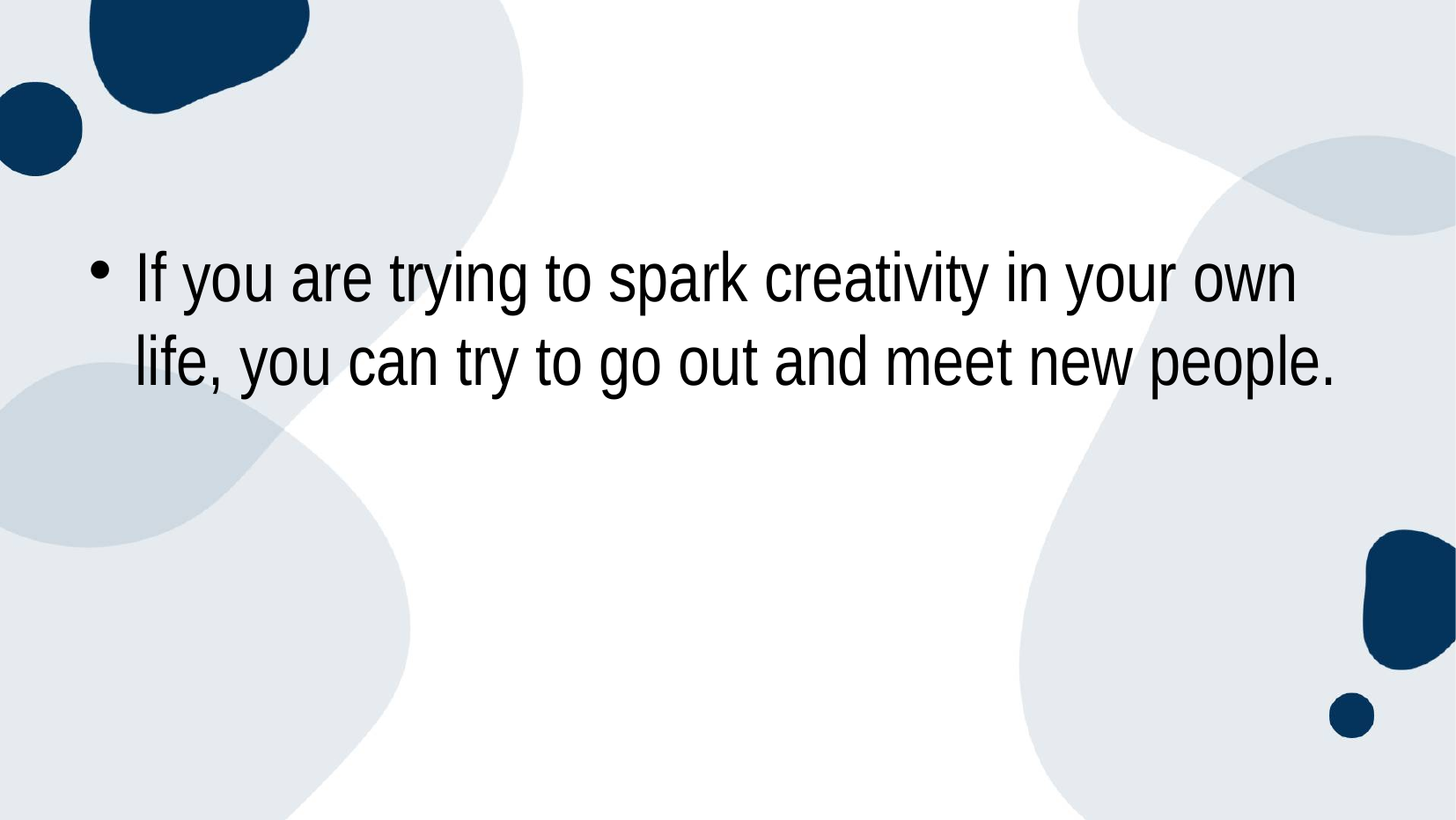

If you are trying to spark creativity in your own life, you can try to go out and meet new people.